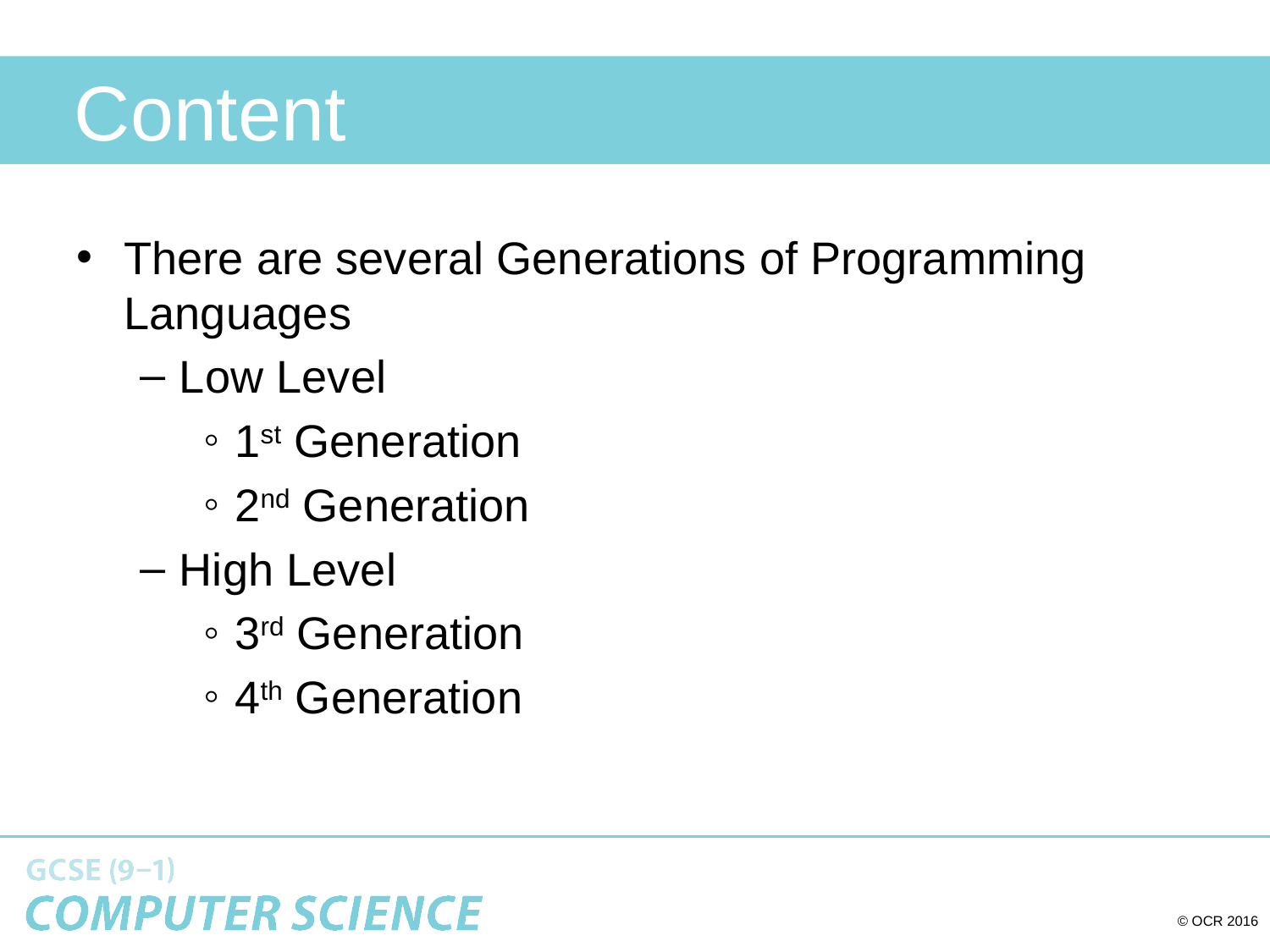

# Content
There are several Generations of Programming Languages
Low Level
1st Generation
2nd Generation
High Level
3rd Generation
4th Generation